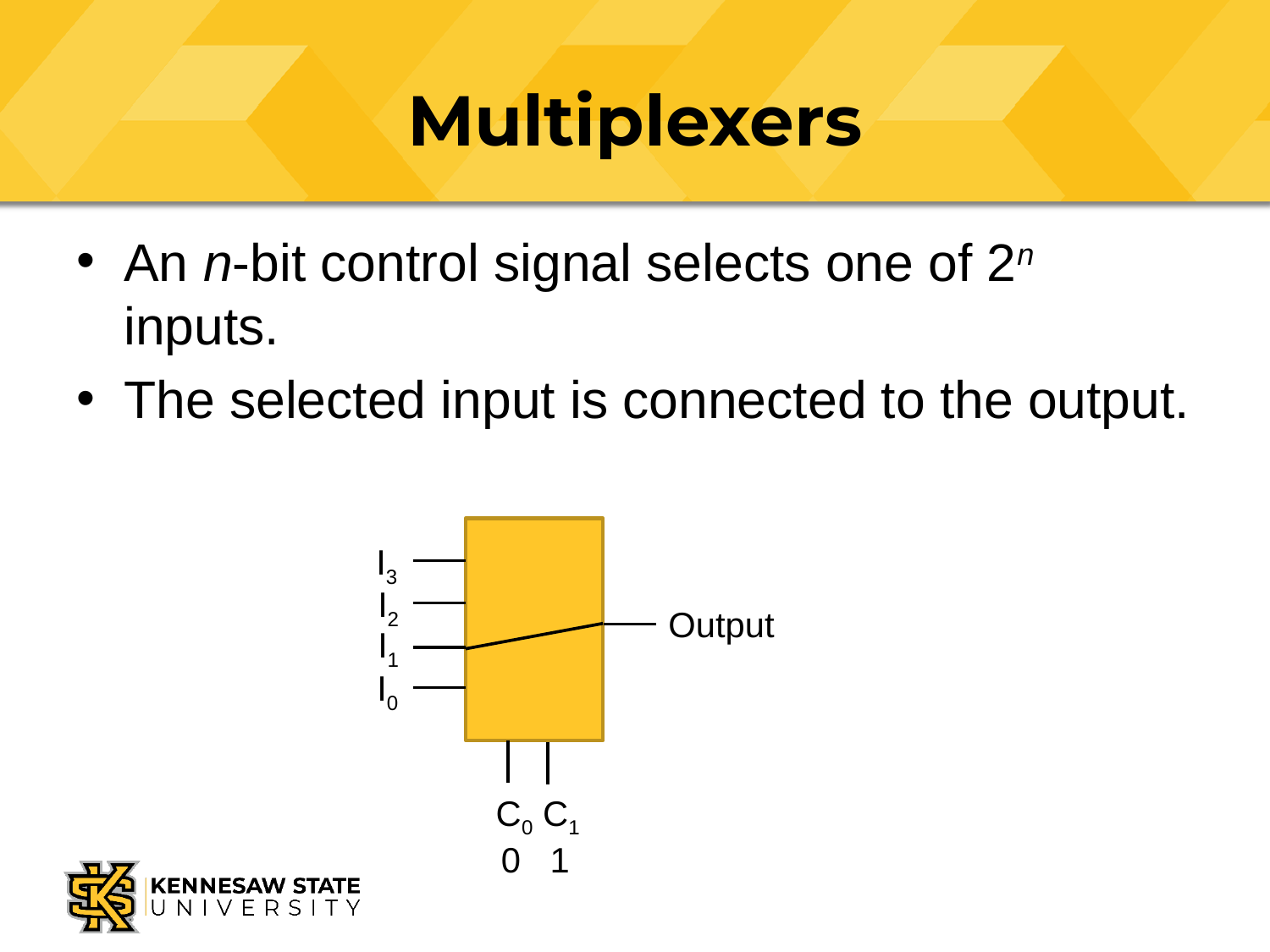

# Multiplexers
An n-bit control signal selects one of 2n inputs.
The selected input is connected to the output.

I3
I2
Output
I1
0   1
I0
C0
C1